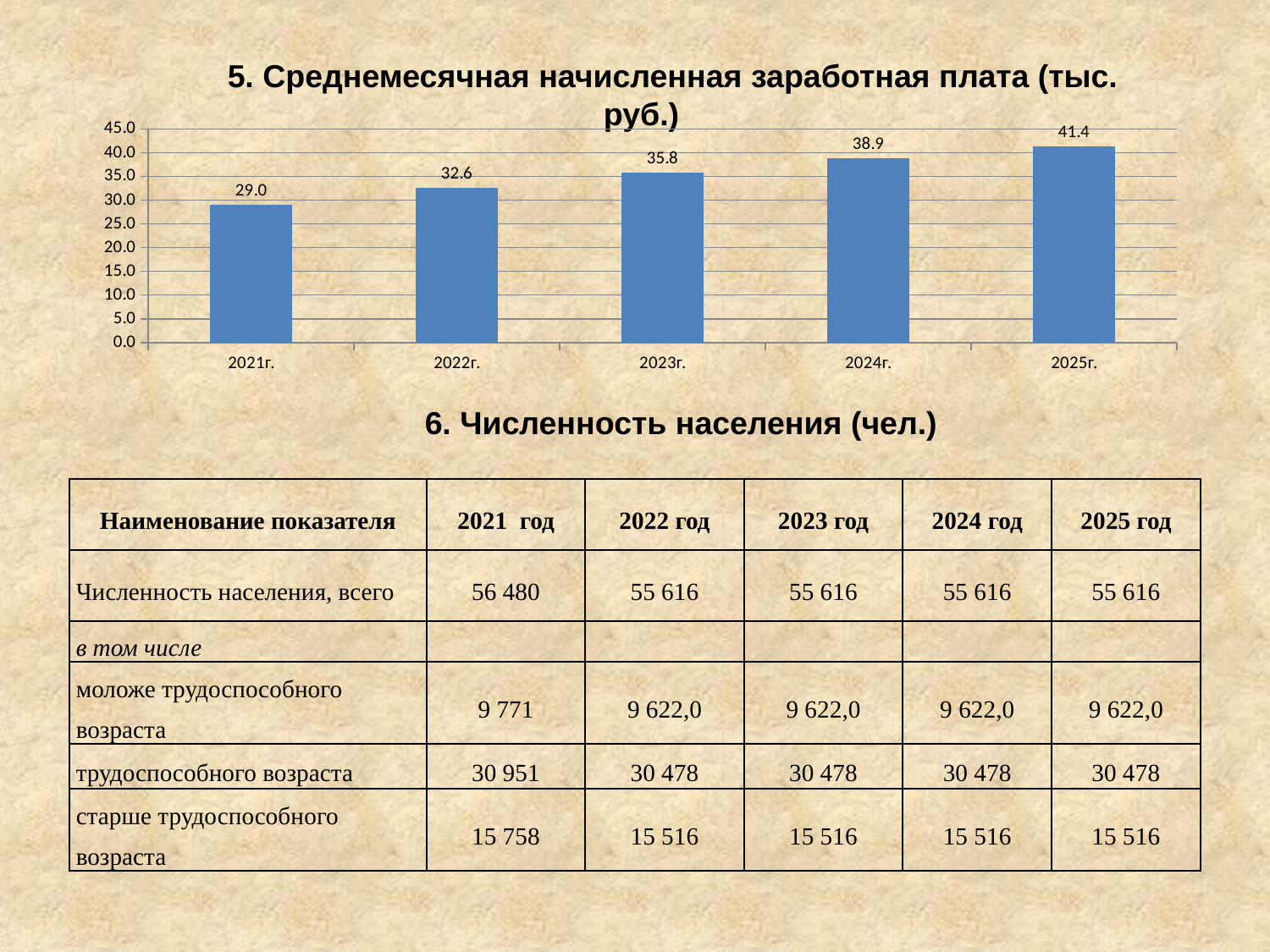

5. Среднемесячная начисленная заработная плата (тыс. руб.)

### Chart

| Category |  |
|---|---|
| 2021г. | 29.0 |
| 2022г. | 32.6 |
| 2023г. | 35.800000000000004 |
| 2024г. | 38.9 |
| 2025г. | 41.4 |
6. Численность населения (чел.)
| Наименование показателя | 2021 год | 2022 год | 2023 год | 2024 год | 2025 год |
| --- | --- | --- | --- | --- | --- |
| Численность населения, всего | 56 480 | 55 616 | 55 616 | 55 616 | 55 616 |
| в том числе |  |  |  |  |  |
| моложе трудоспособного возраста | 9 771 | 9 622,0 | 9 622,0 | 9 622,0 | 9 622,0 |
| трудоспособного возраста | 30 951 | 30 478 | 30 478 | 30 478 | 30 478 |
| старше трудоспособного возраста | 15 758 | 15 516 | 15 516 | 15 516 | 15 516 |